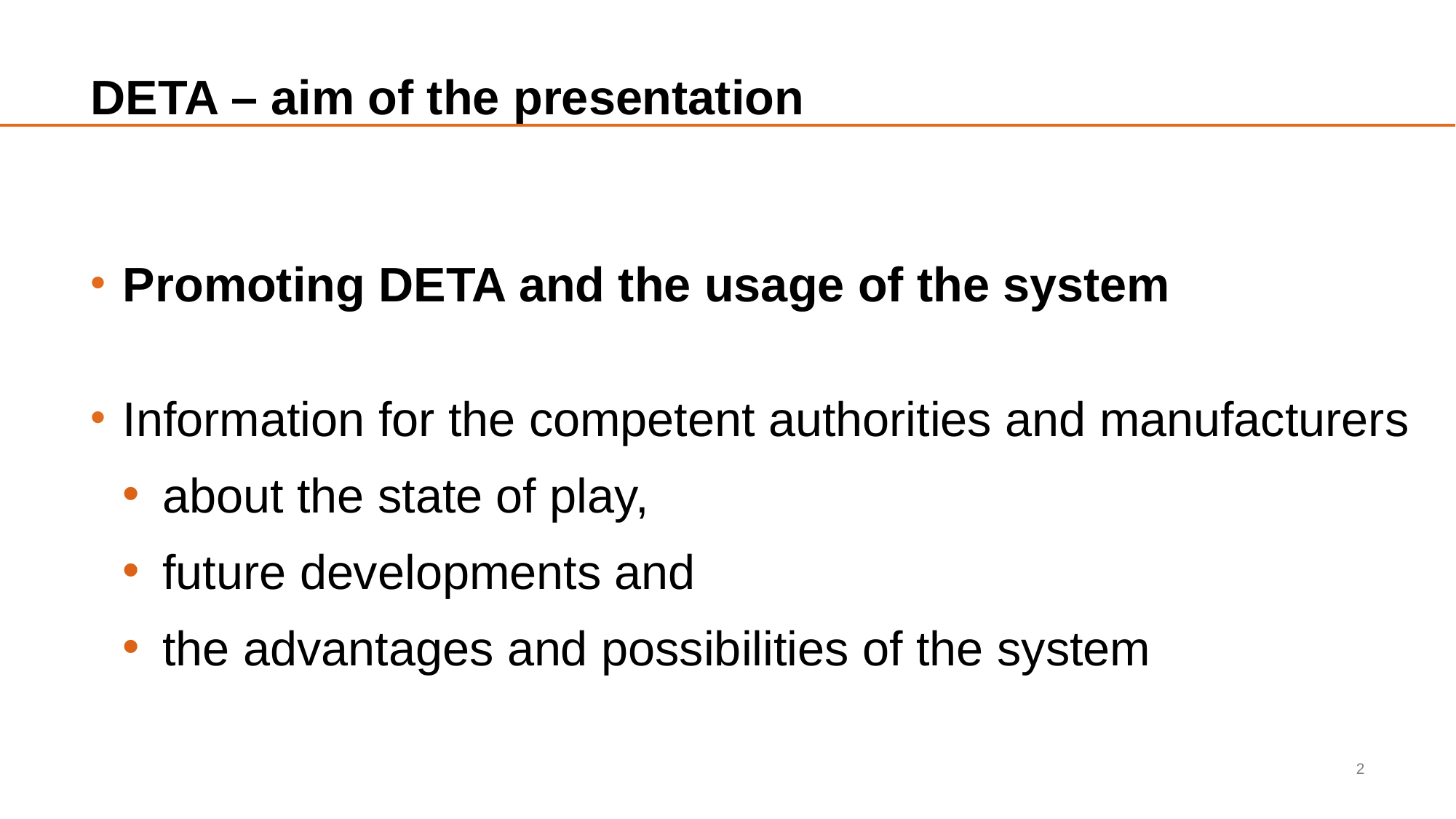

# DETA – aim of the presentation

Promoting DETA and the usage of the system
Information for the competent authorities and manufacturers
 about the state of play,
 future developments and
 the advantages and possibilities of the system

2